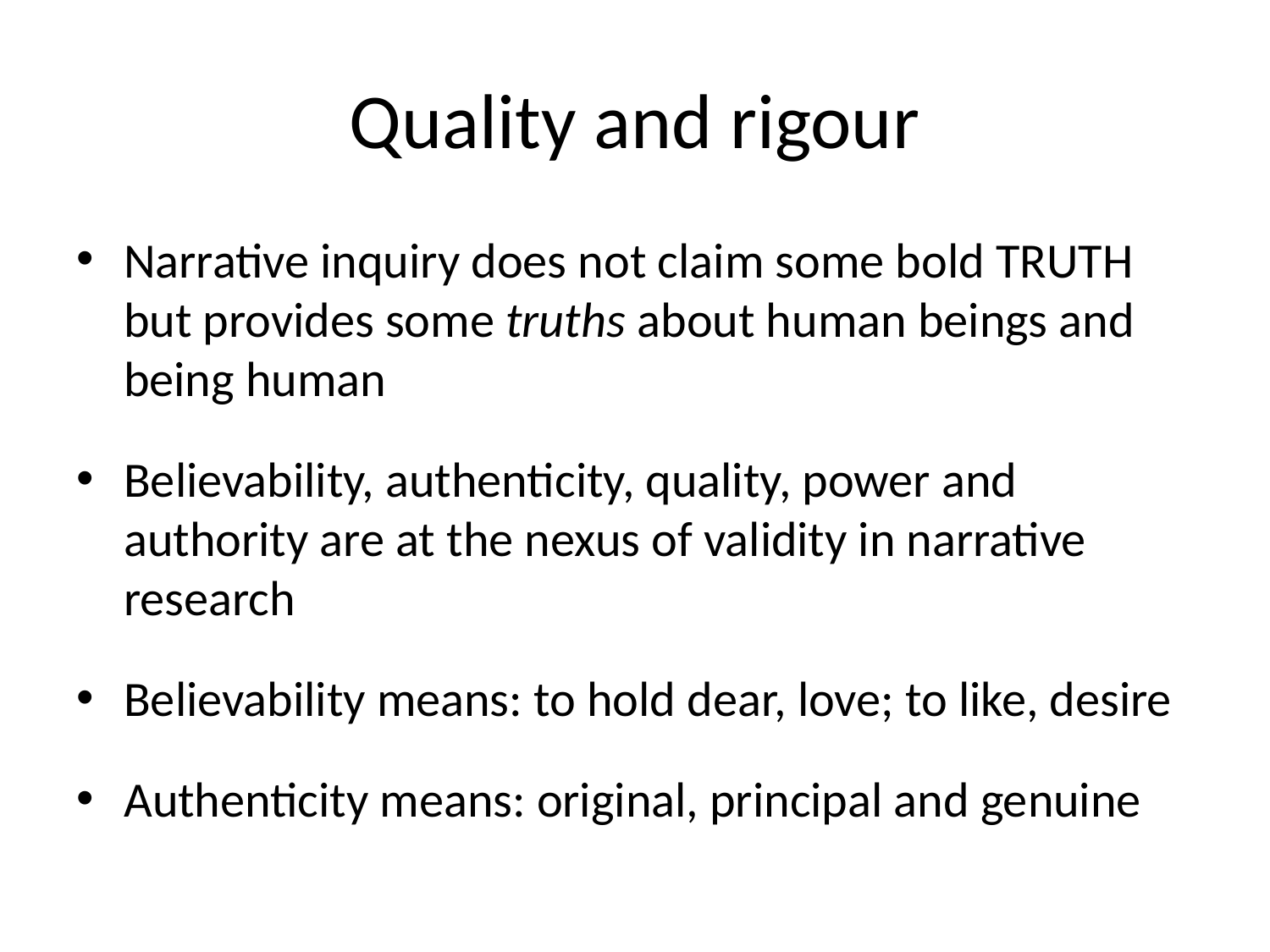

# Quality and rigour
Narrative inquiry does not claim some bold TRUTH but provides some truths about human beings and being human
Believability, authenticity, quality, power and authority are at the nexus of validity in narrative research
Believability means: to hold dear, love; to like, desire
Authenticity means: original, principal and genuine